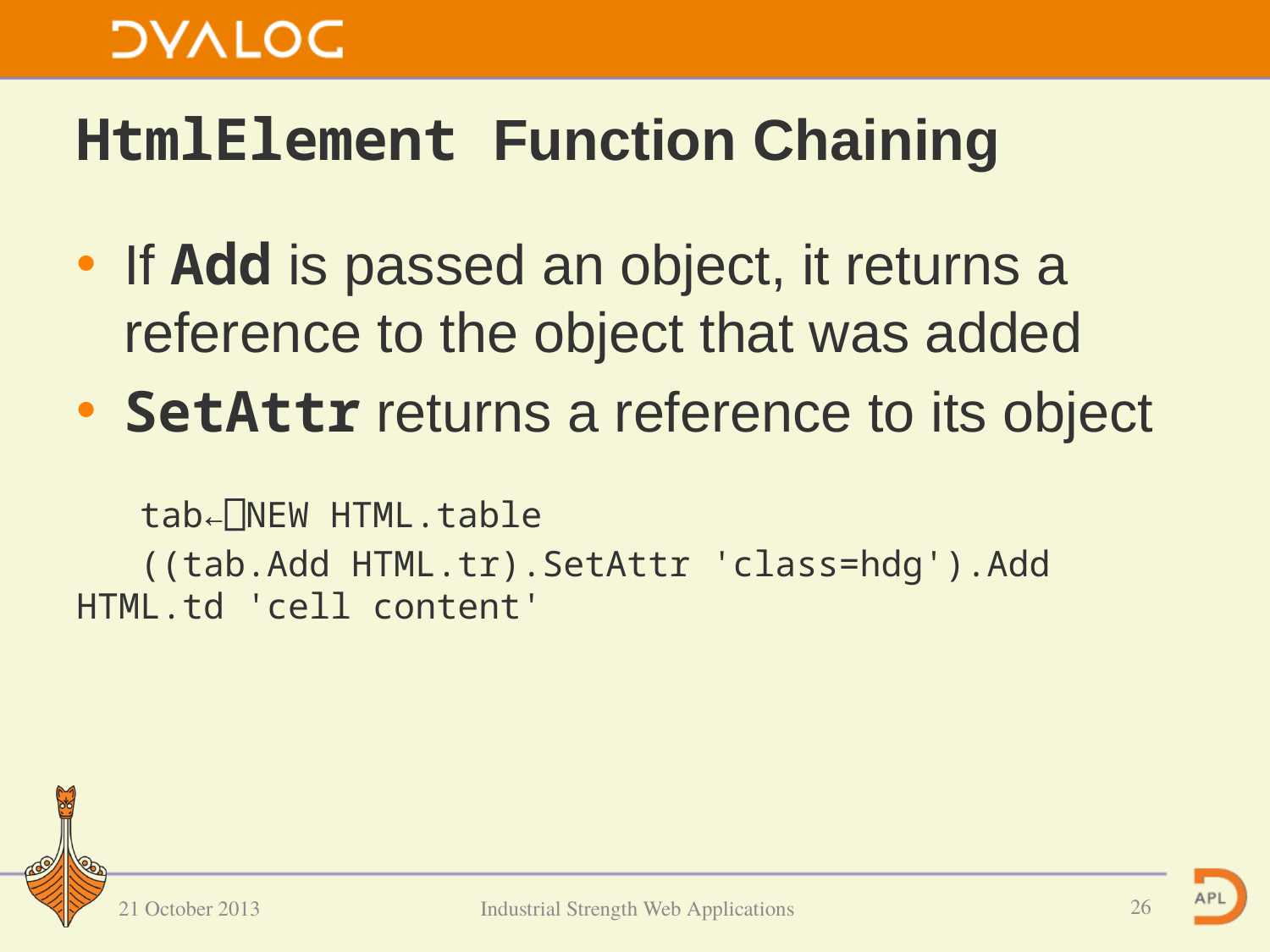

# HtmlElement Function Chaining
If Add is passed an object, it returns a reference to the object that was added
SetAttr returns a reference to its object
   tab←⎕NEW HTML.table
   ((tab.Add HTML.tr).SetAttr 'class=hdg').Add  HTML.td 'cell content'
21 October 2013
 Industrial Strength Web Applications
26